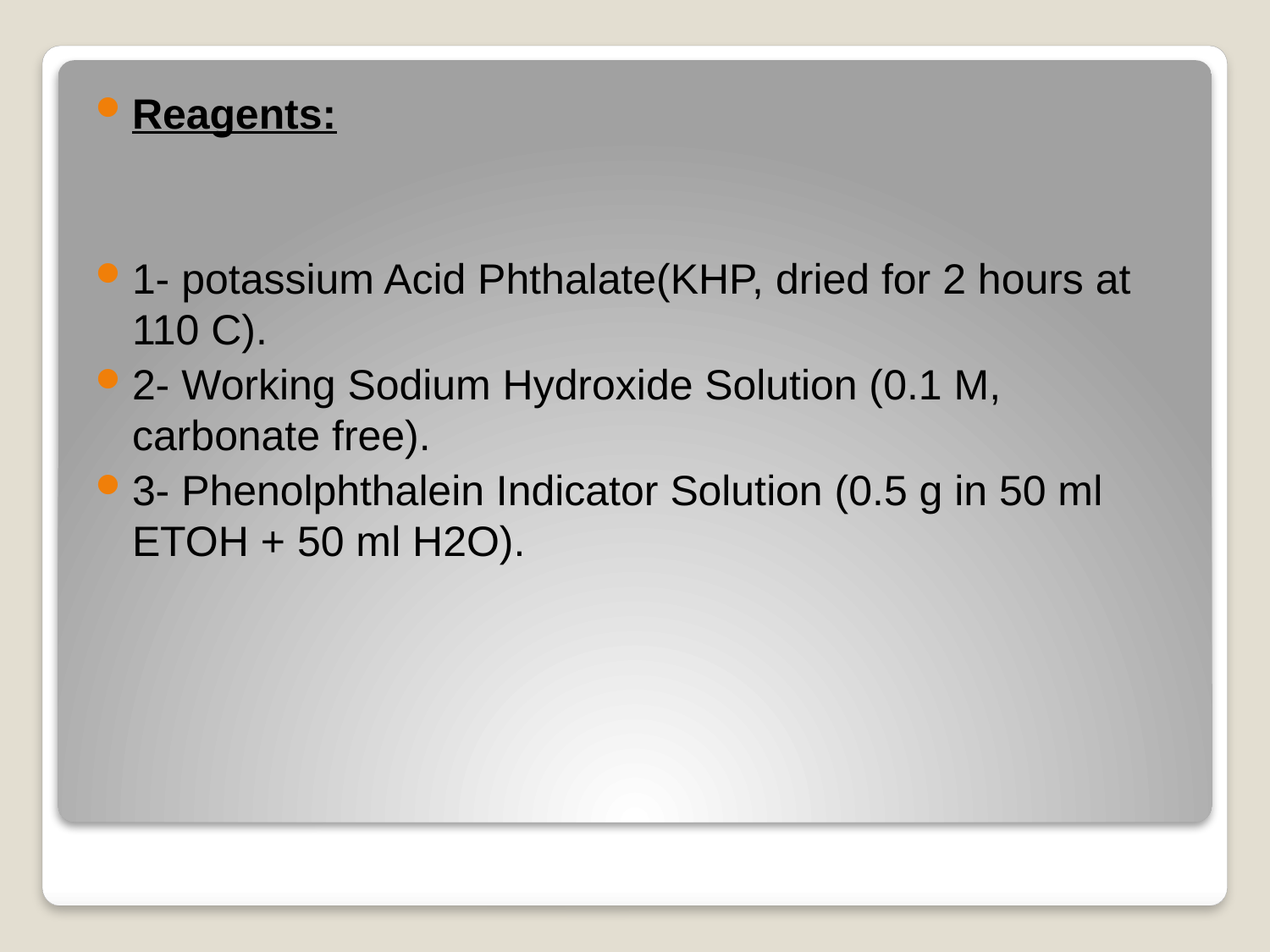

Reagents:

1- potassium Acid Phthalate(KHP, dried for 2 hours at 110 C).
2- Working Sodium Hydroxide Solution (0.1 M, carbonate free).
3- Phenolphthalein Indicator Solution (0.5 g in 50 ml ETOH + 50 ml H2O).
#